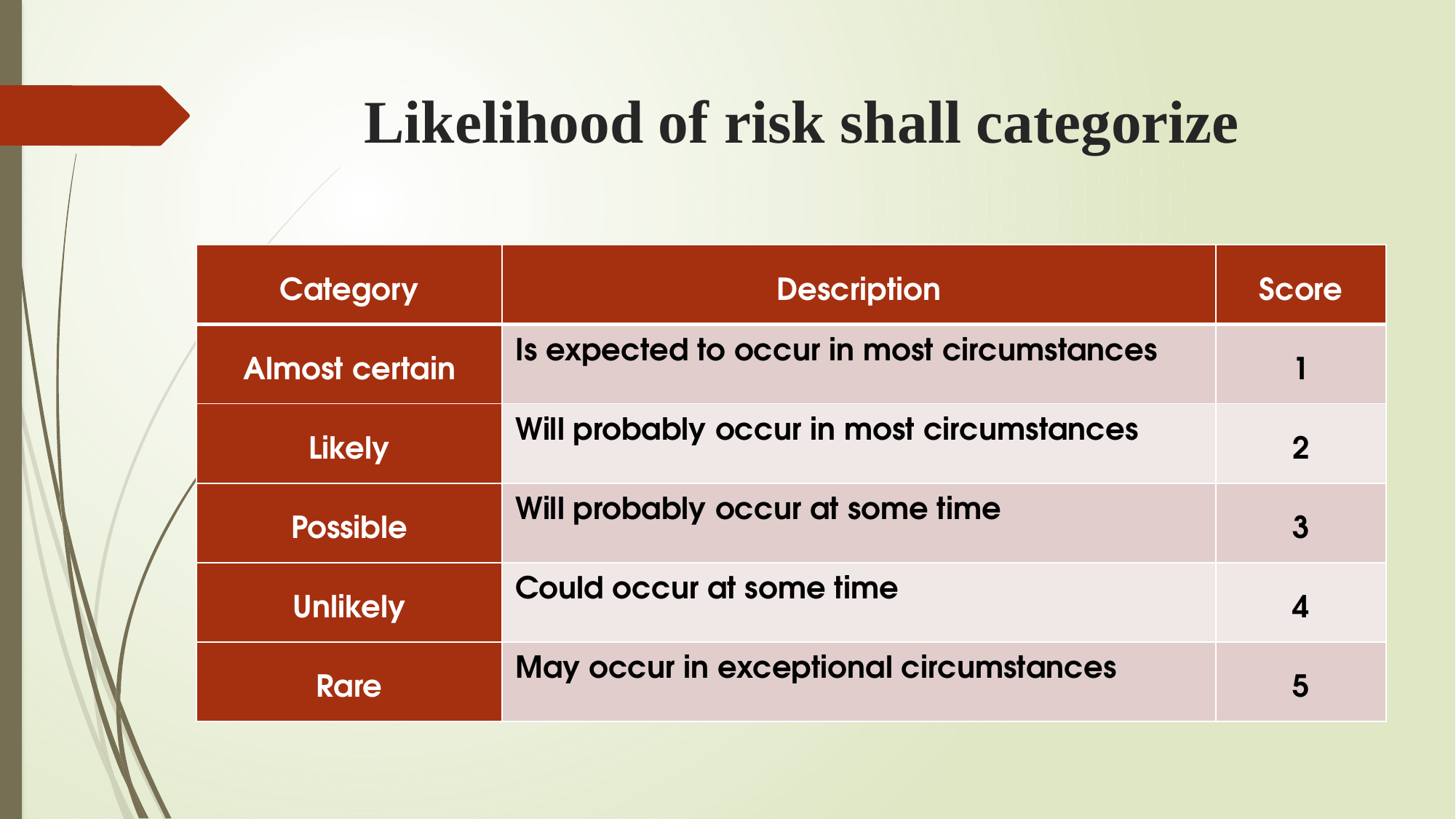

# Likelihood of risk shall categorize
| Category | Description | Score |
| --- | --- | --- |
| Almost certain | Is expected to occur in most circumstances | 1 |
| Likely | Will probably occur in most circumstances | 2 |
| Possible | Will probably occur at some time | 3 |
| Unlikely | Could occur at some time | 4 |
| Rare | May occur in exceptional circumstances | 5 |